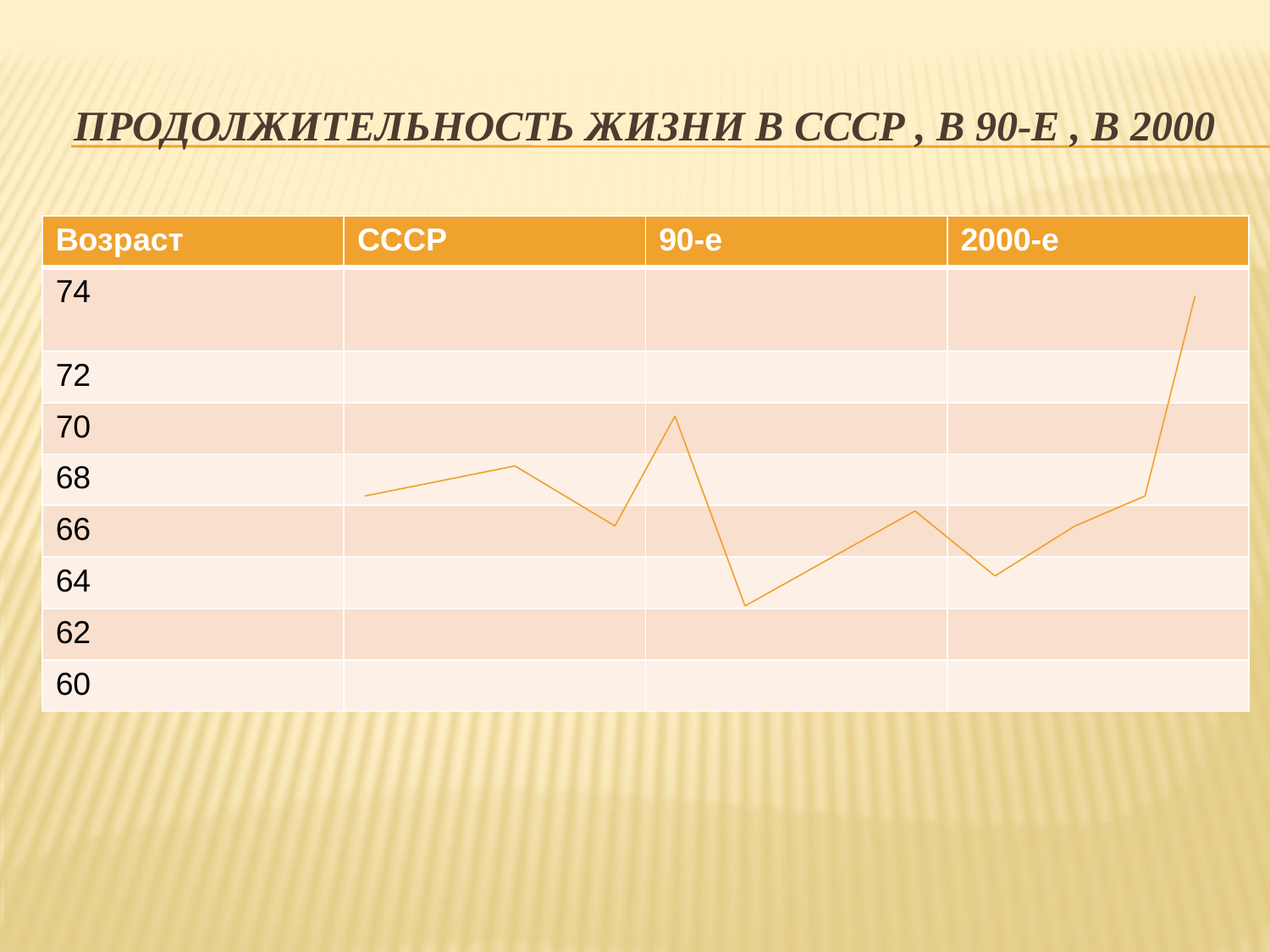

# Продолжительность жизни в СССР , в 90-е , в 2000
| Возраст | СССР | 90-е | 2000-е |
| --- | --- | --- | --- |
| 74 |  |  |  |
| 72 |  |  |  |
| 70 |  |  |  |
| 68 |  |  |  |
| 66 |  |  |  |
| 64 |  |  |  |
| 62 |  |  |  |
| 60 |  |  |  |